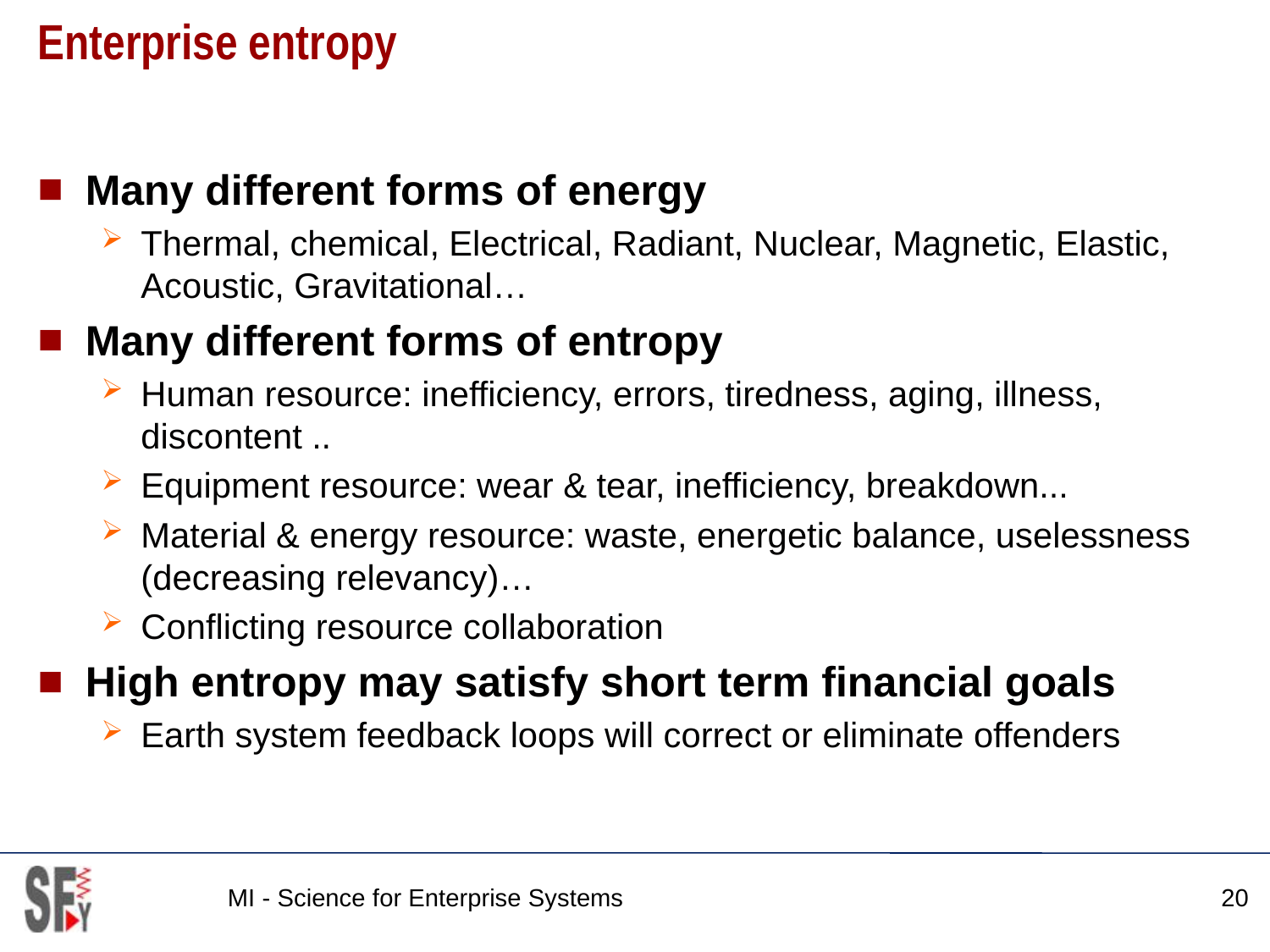

# Enterprise entropy
Many different forms of energy
Thermal, chemical, Electrical, Radiant, Nuclear, Magnetic, Elastic, Acoustic, Gravitational…
Many different forms of entropy
Human resource: inefficiency, errors, tiredness, aging, illness, discontent ..
Equipment resource: wear & tear, inefficiency, breakdown...
Material & energy resource: waste, energetic balance, uselessness (decreasing relevancy)…
Conflicting resource collaboration
High entropy may satisfy short term financial goals
Earth system feedback loops will correct or eliminate offenders
MI - Science for Enterprise Systems
20